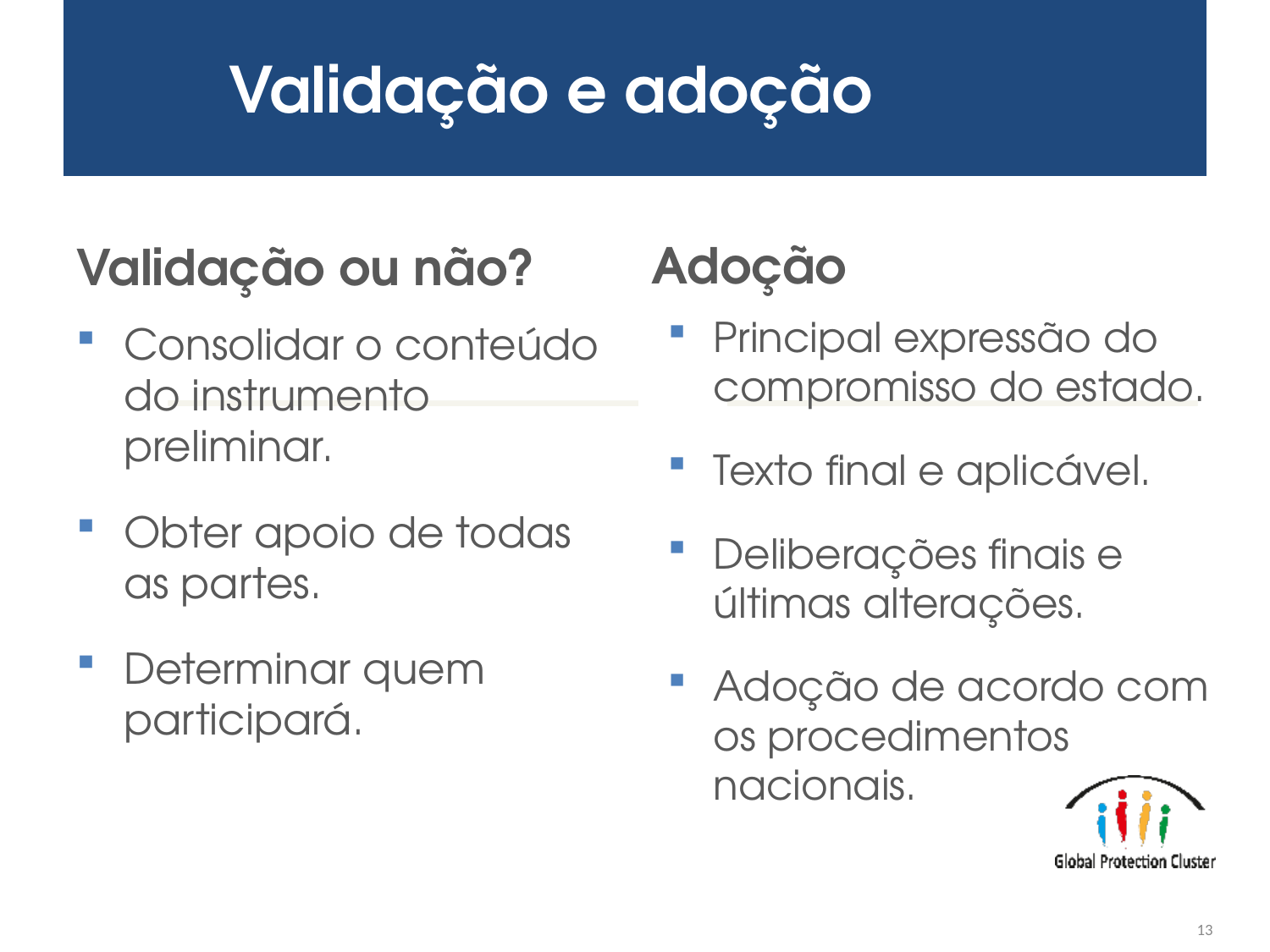

# Validação e adoção
Validação ou não?
 Adoção
Principal expressão do compromisso do estado.
Texto final e aplicável.
Deliberações finais e últimas alterações.
Adoção de acordo com os procedimentos nacionais.
Consolidar o conteúdo do instrumento preliminar.
Obter apoio de todas as partes.
Determinar quem participará.